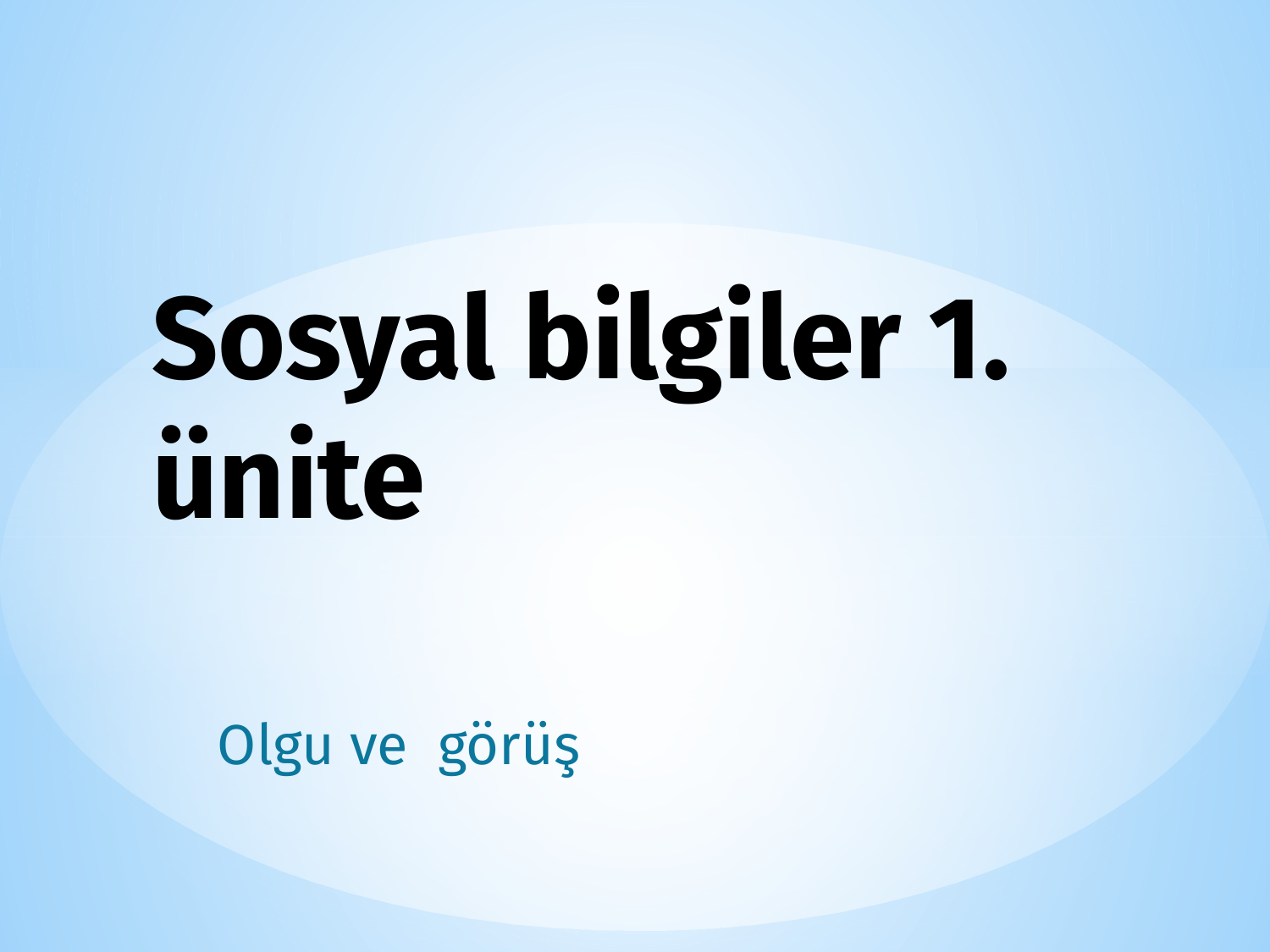

# Sosyal bilgiler 1. ünite
Olgu ve  görüş